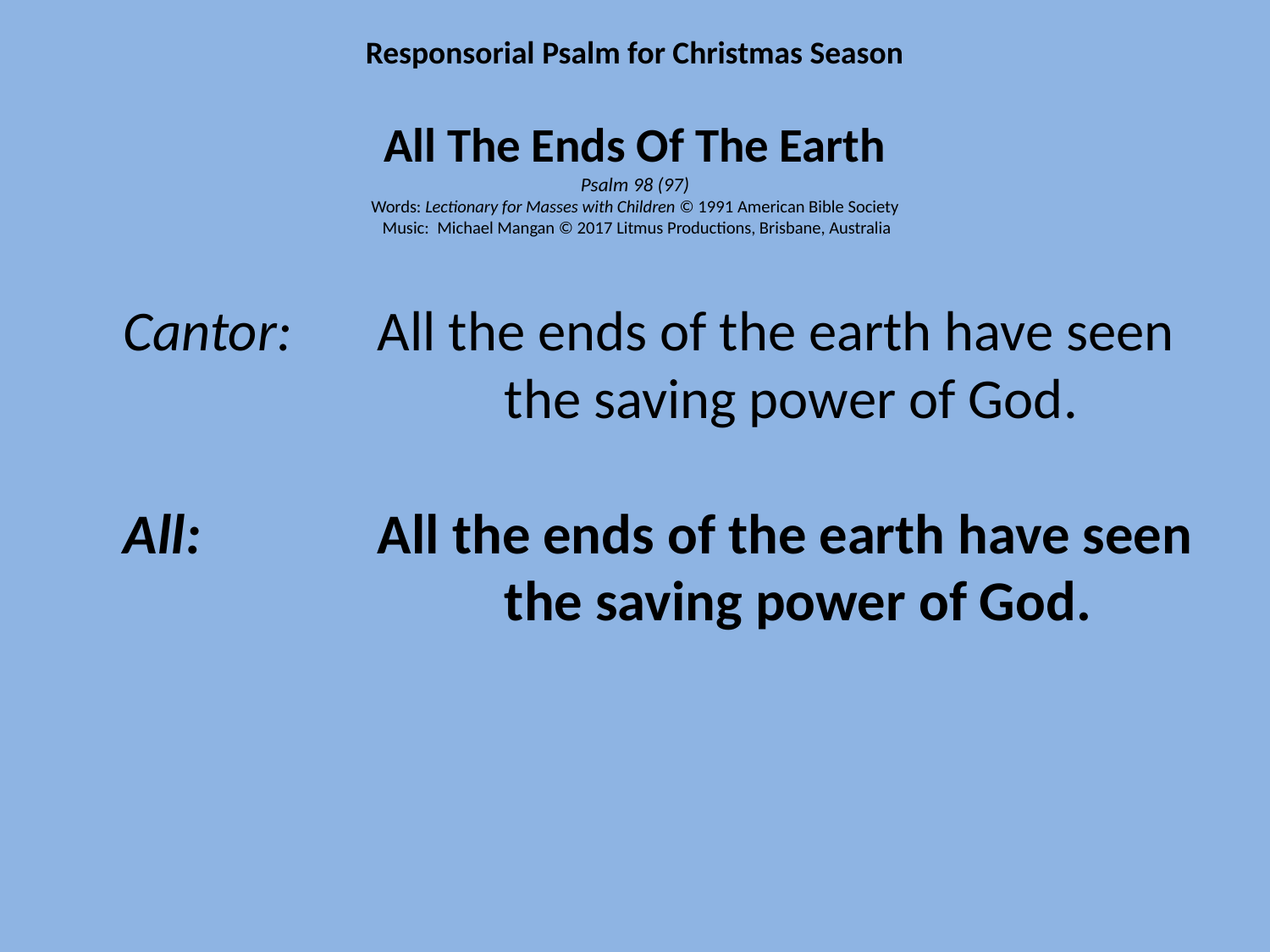

Responsorial Psalm for Christmas Season
# All The Ends Of The Earth Psalm 98 (97) Words: Lectionary for Masses with Children © 1991 American Bible Society Music:  Michael Mangan © 2017 Litmus Productions, Brisbane, Australia
Cantor:	All the ends of the earth have seen
			the saving power of God.

All:		All the ends of the earth have seen
			the saving power of God.